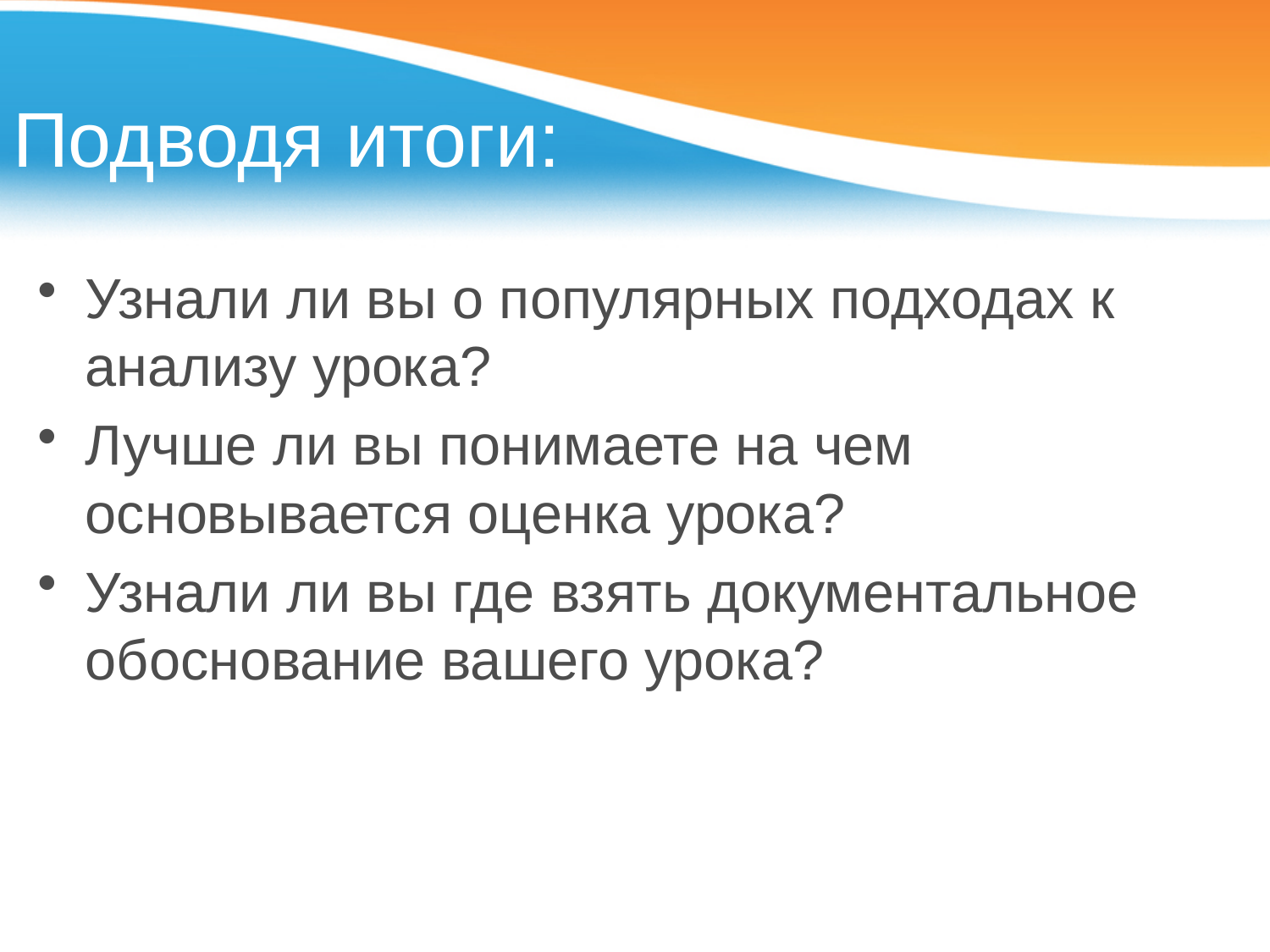

# Подводя итоги:
Узнали ли вы о популярных подходах к анализу урока?
Лучше ли вы понимаете на чем основывается оценка урока?
Узнали ли вы где взять документальное обоснование вашего урока?